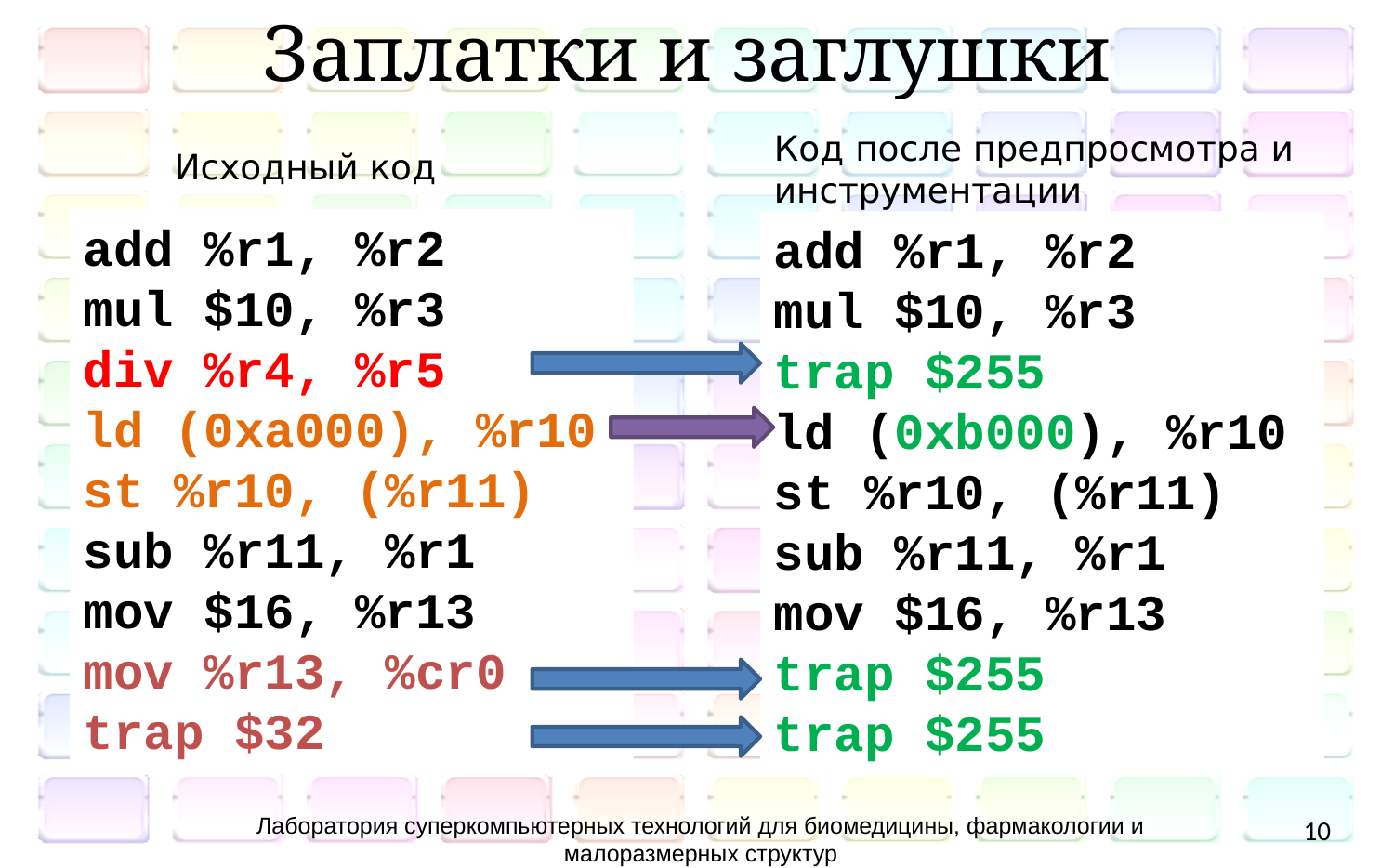

Заплатки и заглушки
Код после предпросмотра и инструментации
Исходный код

add %r1, %r2
mul $10, %r3
div %r4, %r5
ld (0xa000), %r10
st %r10, (%r11)
sub %r11, %r1
mov $16, %r13
mov %r13, %cr0
trap $32
add %r1, %r2
mul $10, %r3
trap $255
ld (0xb000), %r10
st %r10, (%r11)
sub %r11, %r1
mov $16, %r13
trap $255
trap $255

Лаборатория суперкомпьютерных технологий для биомедицины, фармакологии и малоразмерных структур
10